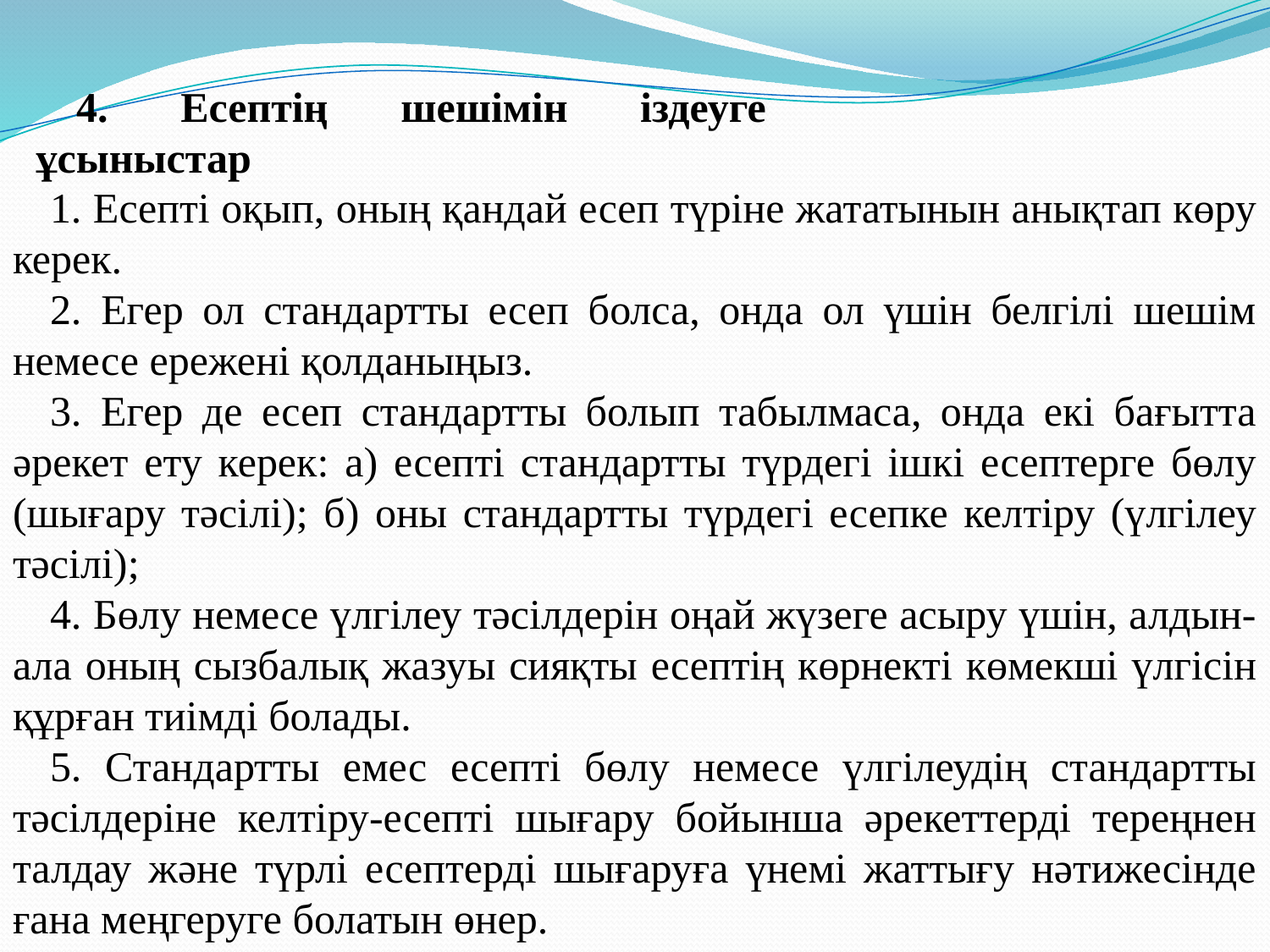

4. Есептің шешімін іздеуге ұсыныстар
1. Есепті оқып, оның қандай есеп түріне жататынын анықтап көру керек.
2. Егер ол стандартты есеп болса, онда ол үшін белгілі шешім немесе ережені қолданыңыз.
3. Егер де есеп стандартты болып табылмаса, онда екі бағытта әрекет ету керек: а) есепті стандартты түрдегі ішкі есептерге бөлу (шығару тәсілі); б) оны стандартты түрдегі есепке келтіру (үлгілеу тәсілі);
4. Бөлу немесе үлгілеу тәсілдерін оңай жүзеге асыру үшін, алдын-ала оның сызбалық жазуы сияқты есептің көрнекті көмекші үлгісін құрған тиімді болады.
5. Стандартты емес есепті бөлу немесе үлгілеудің стандартты тәсілдеріне келтіру-есепті шығару бойынша әрекеттерді тереңнен талдау және түрлі есептерді шығаруға үнемі жаттығу нәтижесінде ғана меңгеруге болатын өнер.